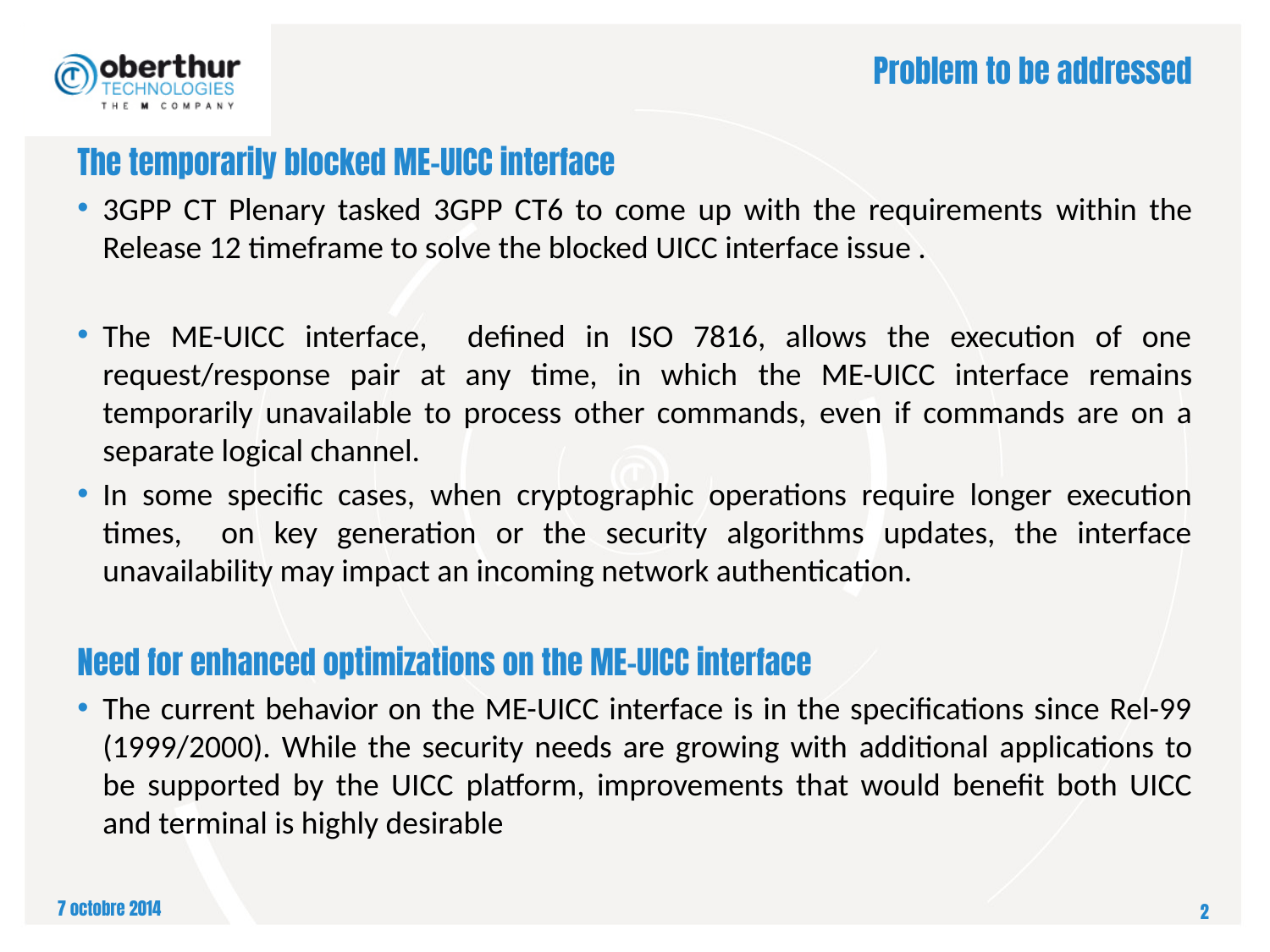

Problem to be addressed
The temporarily blocked ME-UICC interface
3GPP CT Plenary tasked 3GPP CT6 to come up with the requirements within the Release 12 timeframe to solve the blocked UICC interface issue .

The ME-UICC interface,  defined in ISO 7816, allows the execution of one request/response pair at any time, in which the ME-UICC interface remains temporarily unavailable to process other commands, even if commands are on a separate logical channel.
In some specific cases, when cryptographic operations require longer execution times,  on key generation or the security algorithms updates, the interface unavailability may impact an incoming network authentication.

Need for enhanced optimizations on the ME-UICC interface
The current behavior on the ME-UICC interface is in the specifications since Rel-99 (1999/2000). While the security needs are growing with additional applications to be supported by the UICC platform, improvements that would benefit both UICC and terminal is highly desirable

7 octobre 2014
2